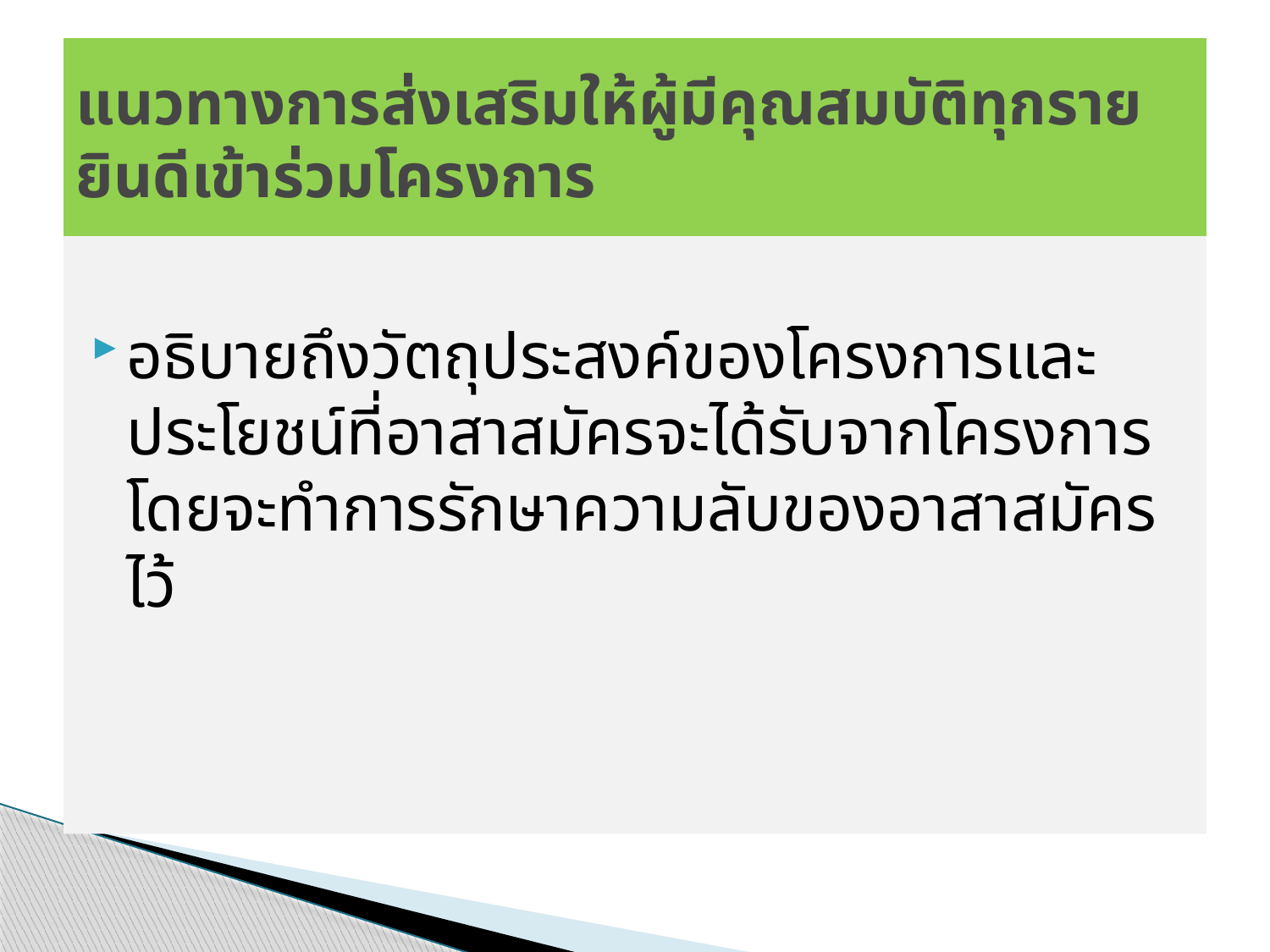

# แนวทางการส่งเสริมให้ผู้มีคุณสมบัติทุกราย ยินดีเข้าร่วมโครงการ

อธิบายถึงวัตถุประสงค์ของโครงการและประโยชน์ที่อาสาสมัครจะได้รับจากโครงการ โดยจะทำการรักษาความลับของอาสาสมัครไว้